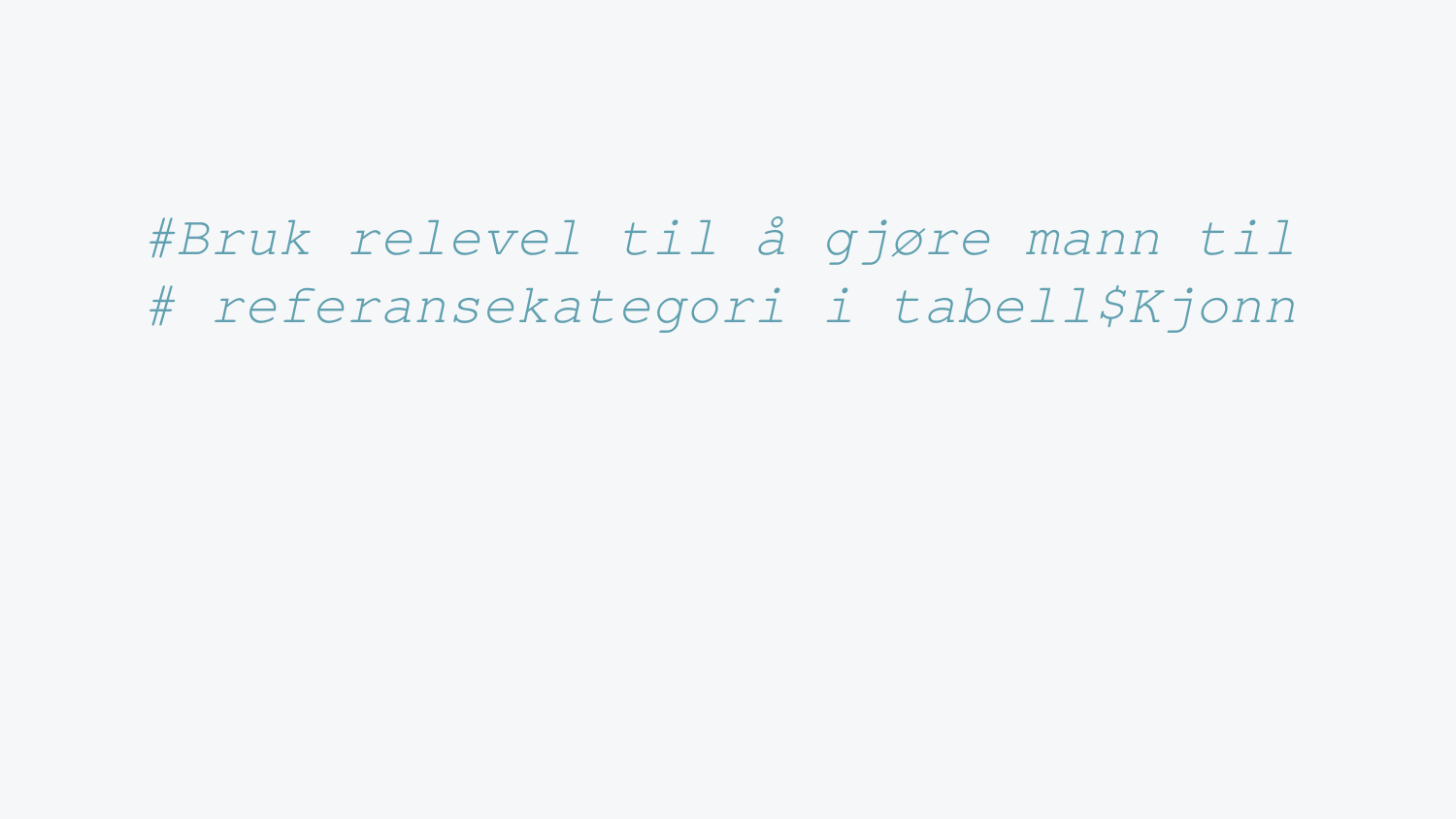

#Bruk relevel til å gjøre mann til
# referansekategori i tabell$Kjonn